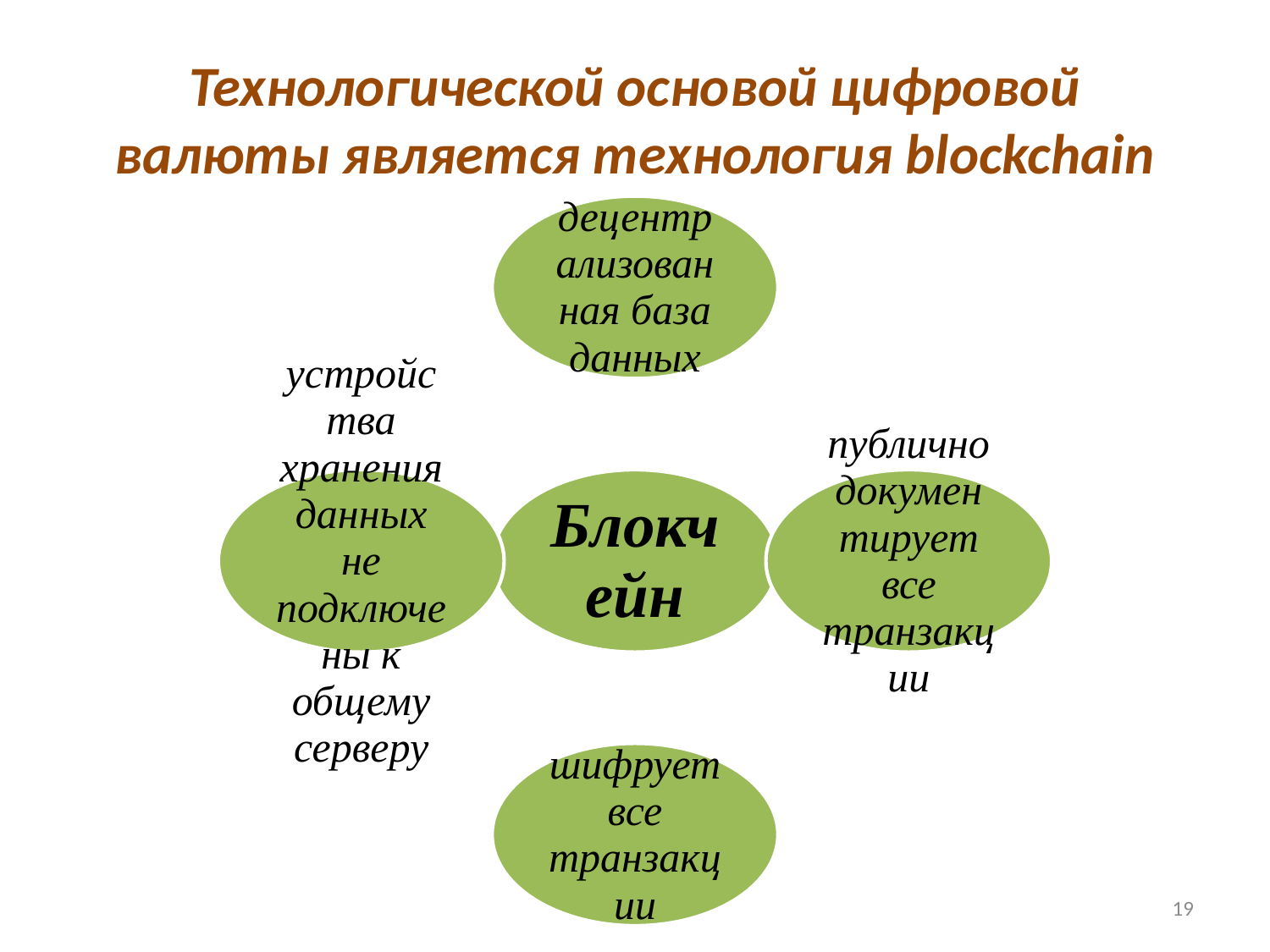

# Технологической основой цифровой валюты является технология blockchain
Блокчейн
децентрализованная база данных
публично документирует все транзакции
устройства хранения данных не подключены к общему серверу
шифрует все транзакции
19